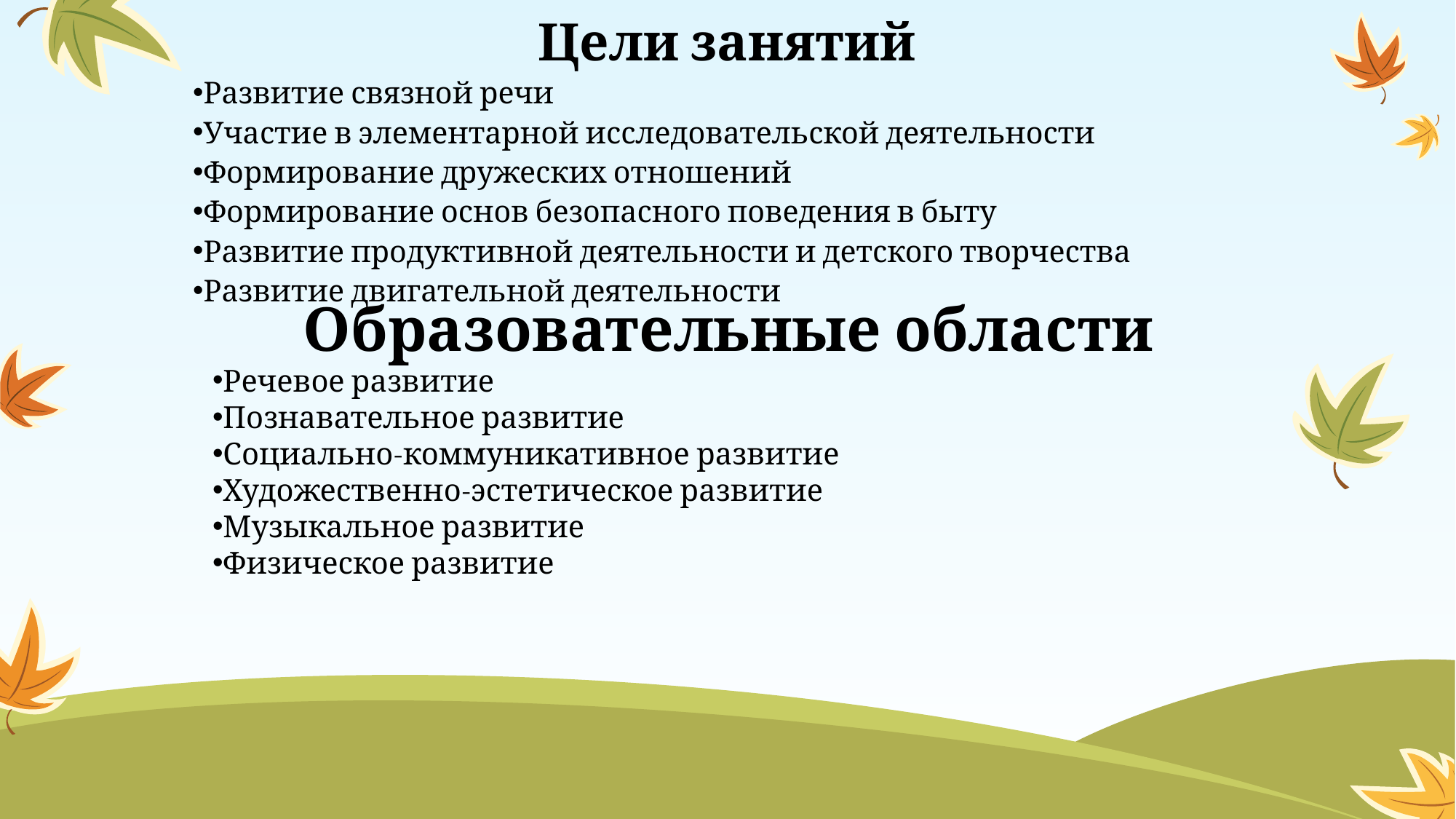

# Цели занятий
Развитие связной речи
Участие в элементарной исследовательской деятельности
Формирование дружеских отношений
Формирование основ безопасного поведения в быту
Развитие продуктивной деятельности и детского творчества
Развитие двигательной деятельности
Образовательные области
Речевое развитие
Познавательное развитие
Социально-коммуникативное развитие
Художественно-эстетическое развитие
Музыкальное развитие
Физическое развитие